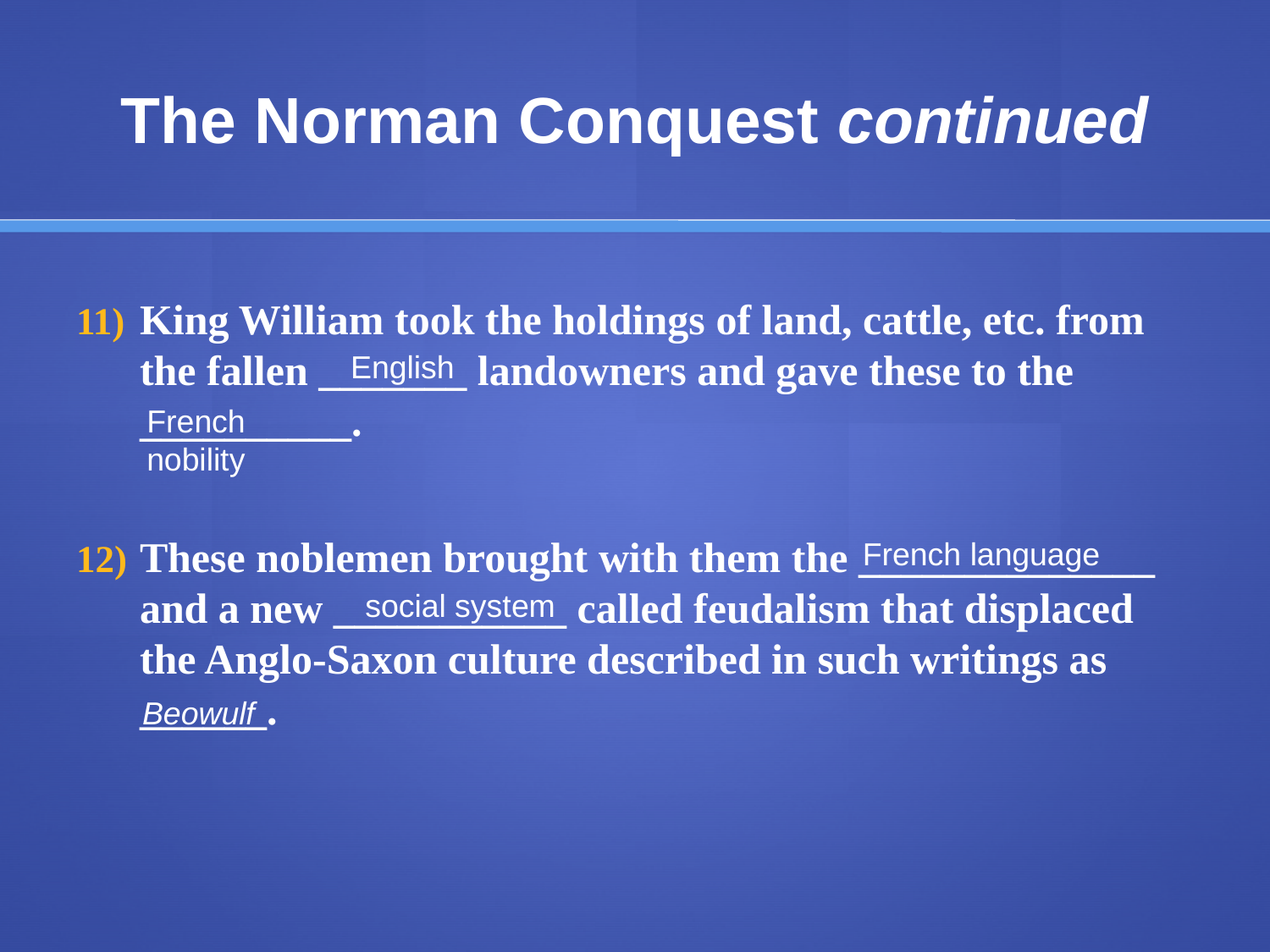

# The Norman Conquest continued
King William took the holdings of land, cattle, etc. from the fallen _______ landowners and gave these to the __________.

These noblemen brought with them the ______________ and a new ___________ called feudalism that displaced the Anglo-Saxon culture described in such writings as ______.

English
French nobility
French language
social system
Beowulf